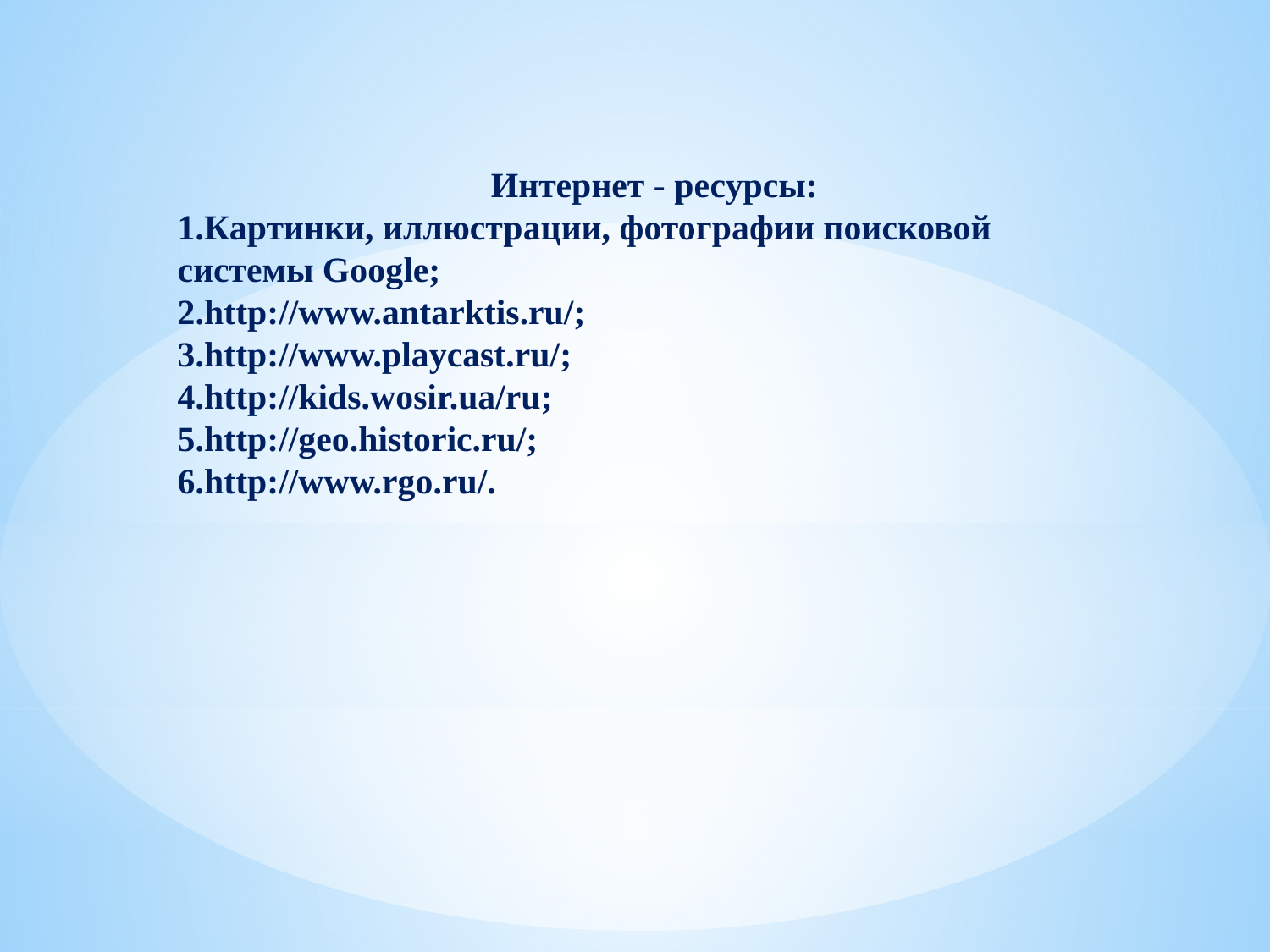

Интернет - ресурсы:
1.Картинки, иллюстрации, фотографии поисковой системы Google;
2.http://www.antarktis.ru/;
3.http://www.playcast.ru/;
4.http://kids.wosir.ua/ru;
5.http://geo.historic.ru/;
6.http://www.rgo.ru/.